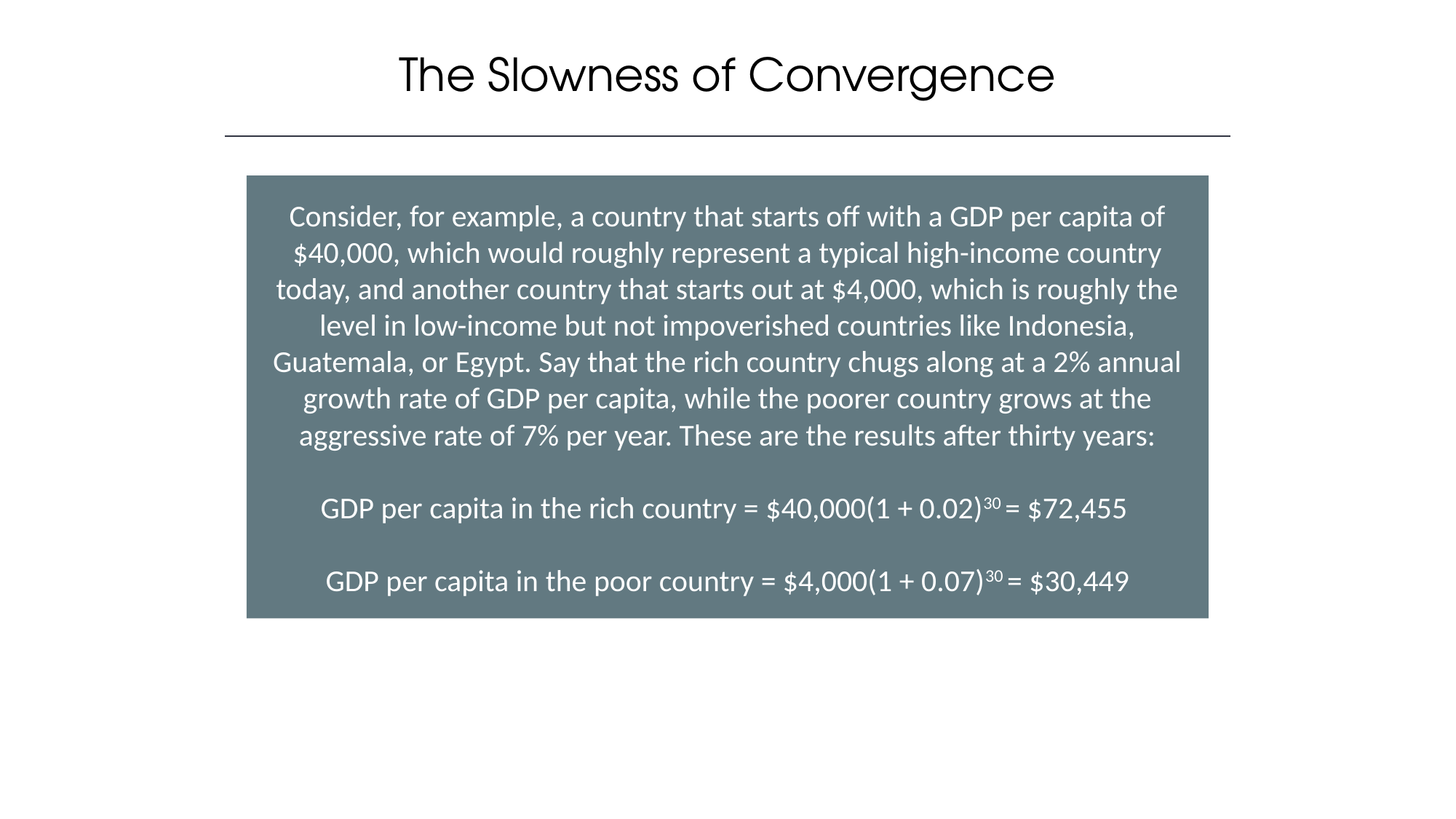

The Slowness of Convergence
HAWKES LEARNING
Consider, for example, a country that starts off with a GDP per capita of $40,000, which would roughly represent a typical high-income country today, and another country that starts out at $4,000, which is roughly the level in low-income but not impoverished countries like Indonesia, Guatemala, or Egypt. Say that the rich country chugs along at a 2% annual growth rate of GDP per capita, while the poorer country grows at the aggressive rate of 7% per year. These are the results after thirty years:

GDP per capita in the rich country = $40,000(1 + 0.02)30 = $72,455

GDP per capita in the poor country = $4,000(1 + 0.07)30 = $30,449